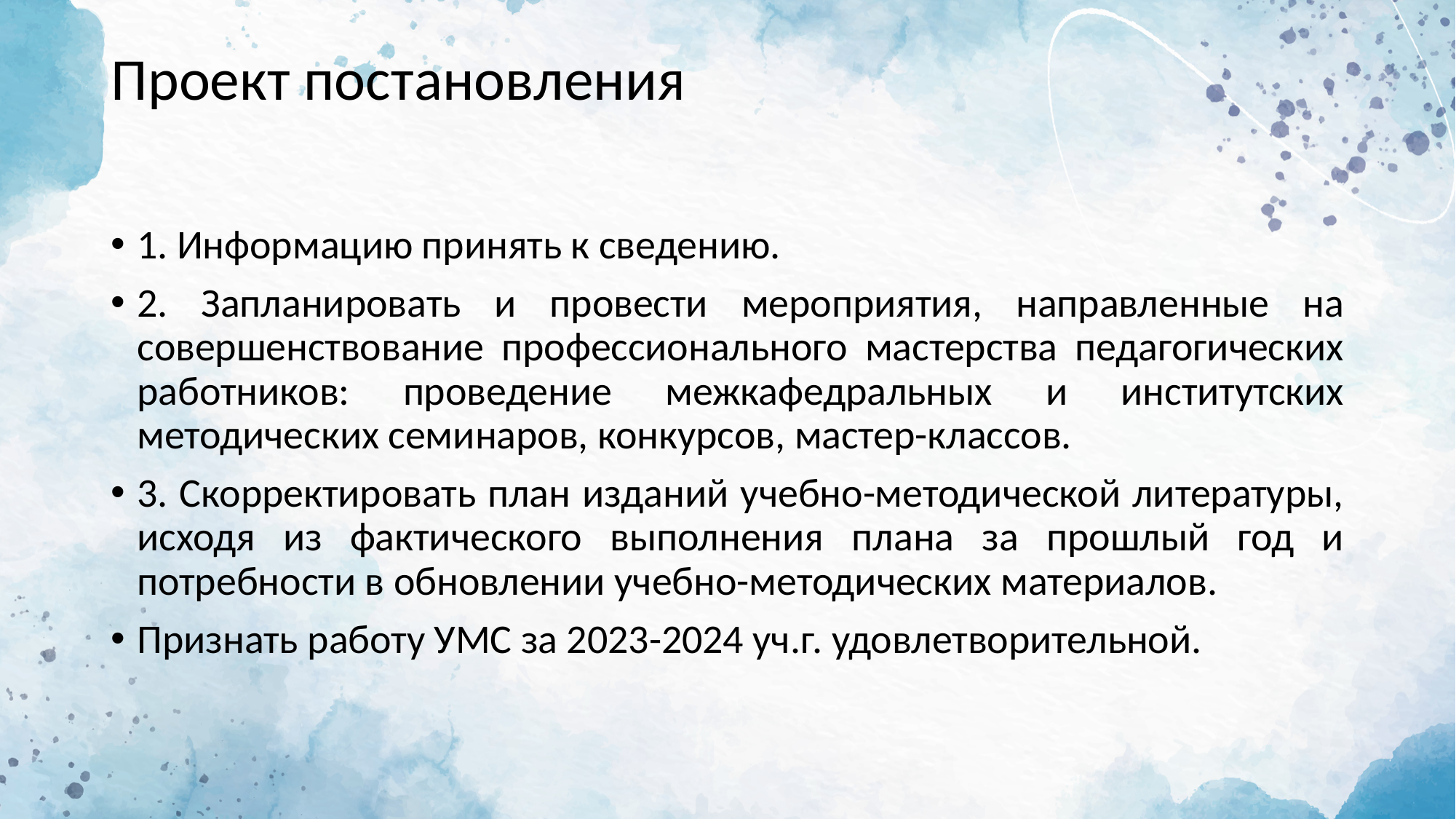

# Проект постановления
1. Информацию принять к сведению.
2. Запланировать и провести мероприятия, направленные на совершенствование профессионального мастерства педагогических работников: проведение межкафедральных и институтских методических семинаров, конкурсов, мастер-классов.
3. Скорректировать план изданий учебно-методической литературы, исходя из фактического выполнения плана за прошлый год и потребности в обновлении учебно-методических материалов.
Признать работу УМС за 2023-2024 уч.г. удовлетворительной.